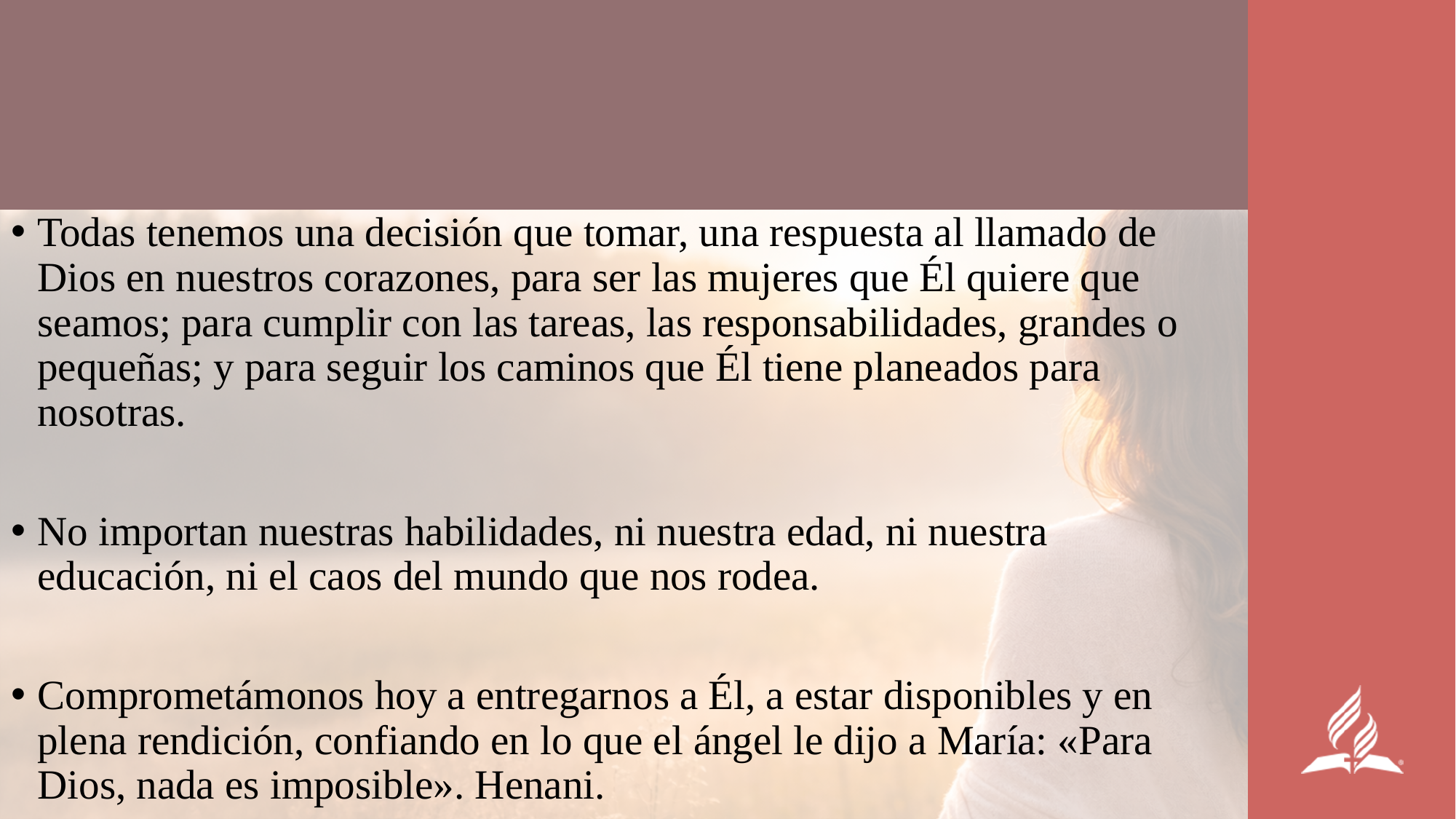

Todas tenemos una decisión que tomar, una respuesta al llamado de Dios en nuestros corazones, para ser las mujeres que Él quiere que seamos; para cumplir con las tareas, las responsabilidades, grandes o pequeñas; y para seguir los caminos que Él tiene planeados para nosotras.

No importan nuestras habilidades, ni nuestra edad, ni nuestra educación, ni el caos del mundo que nos rodea.

Comprometámonos hoy a entregarnos a Él, a estar disponibles y en plena rendición, confiando en lo que el ángel le dijo a María: «Para Dios, nada es imposible». Henani.